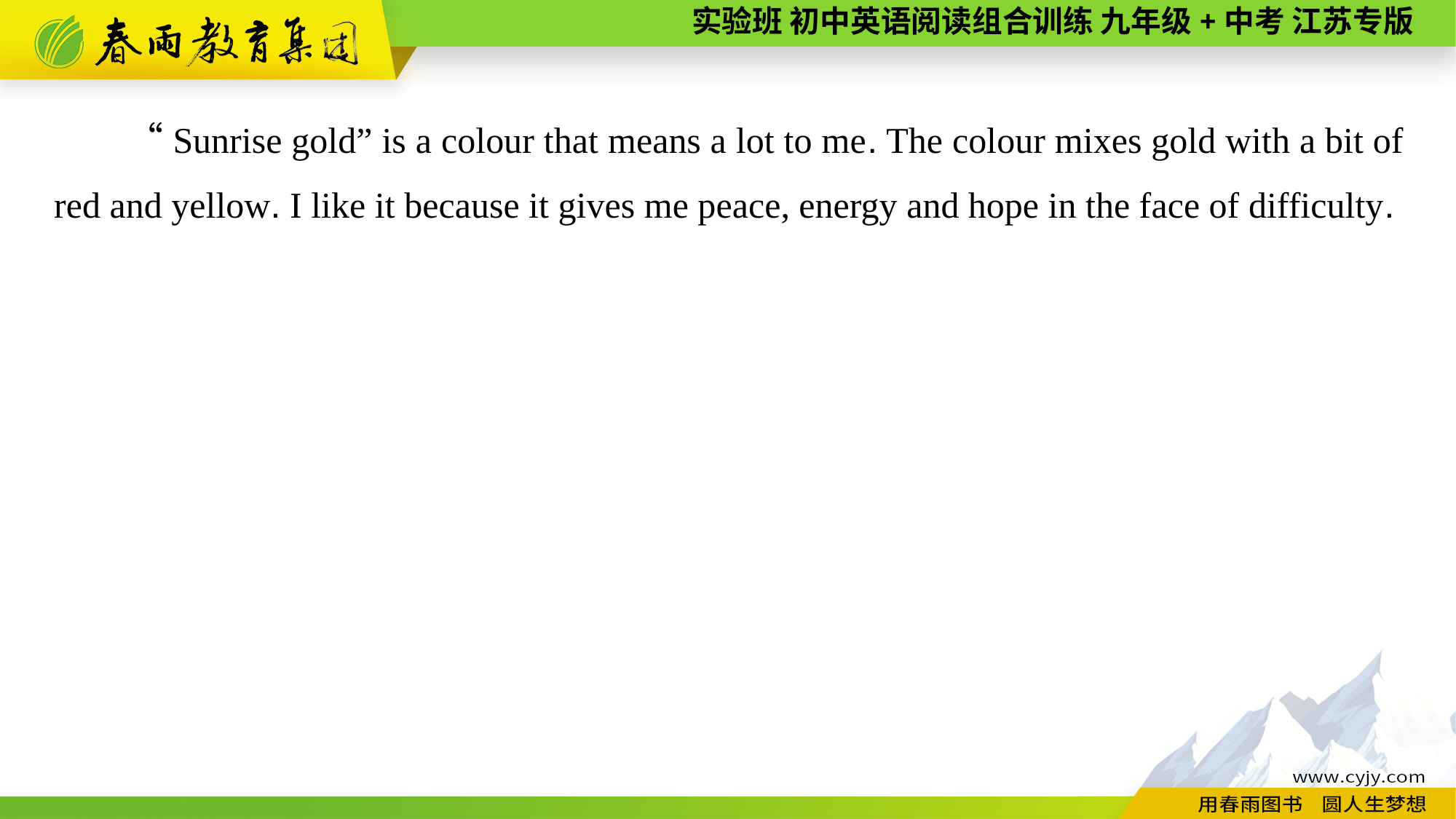

“Sunrise gold” is a colour that means a lot to me. The colour mixes gold with a bit of red and yellow. I like it because it gives me peace, energy and hope in the face of difficulty.